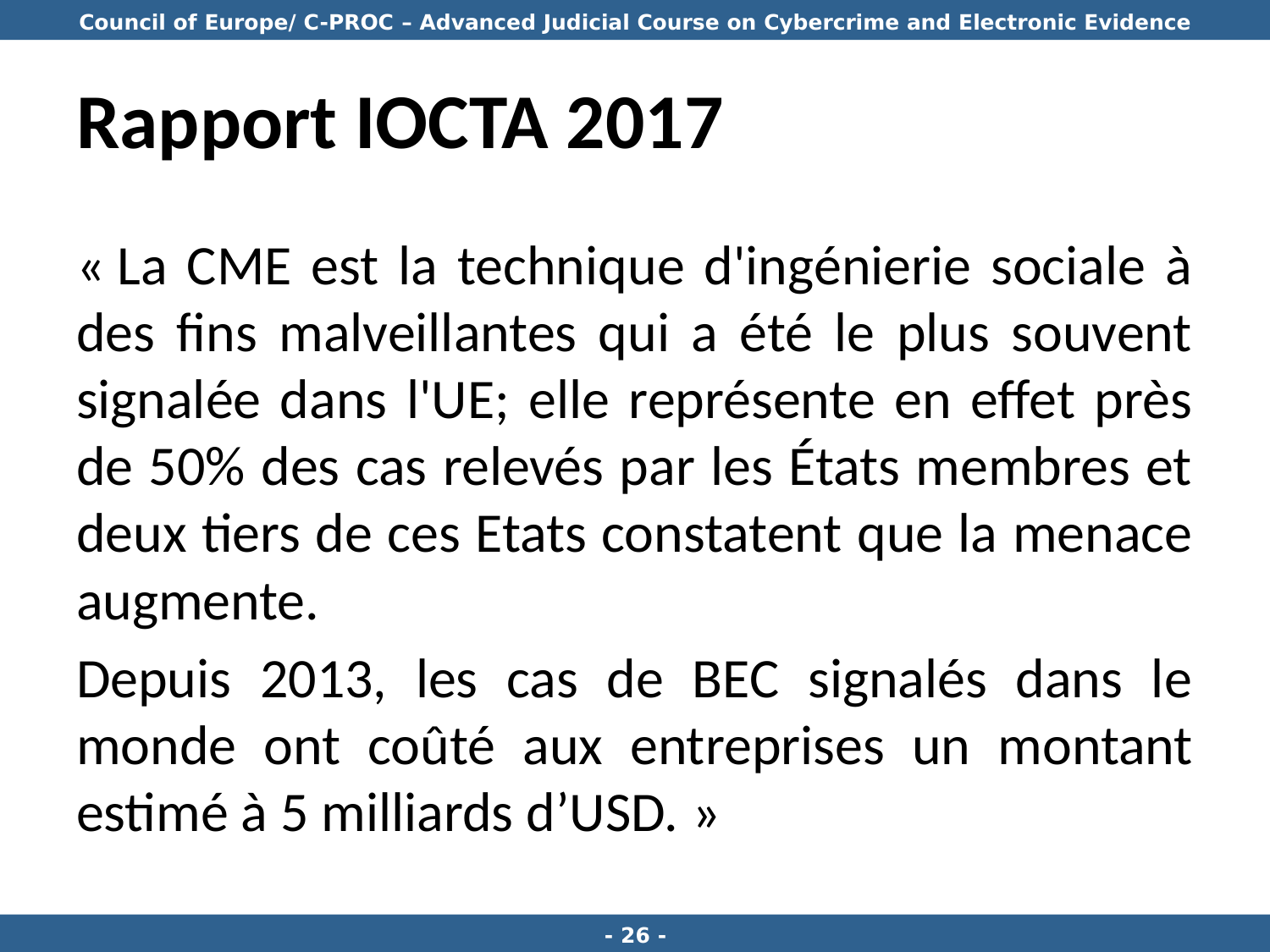

# Rapport IOCTA 2017
« La CME est la technique d'ingénierie sociale à des fins malveillantes qui a été le plus souvent signalée dans l'UE; elle représente en effet près de 50% des cas relevés par les États membres et deux tiers de ces Etats constatent que la menace augmente.
Depuis 2013, les cas de BEC signalés dans le monde ont coûté aux entreprises un montant estimé à 5 milliards d’USD. »